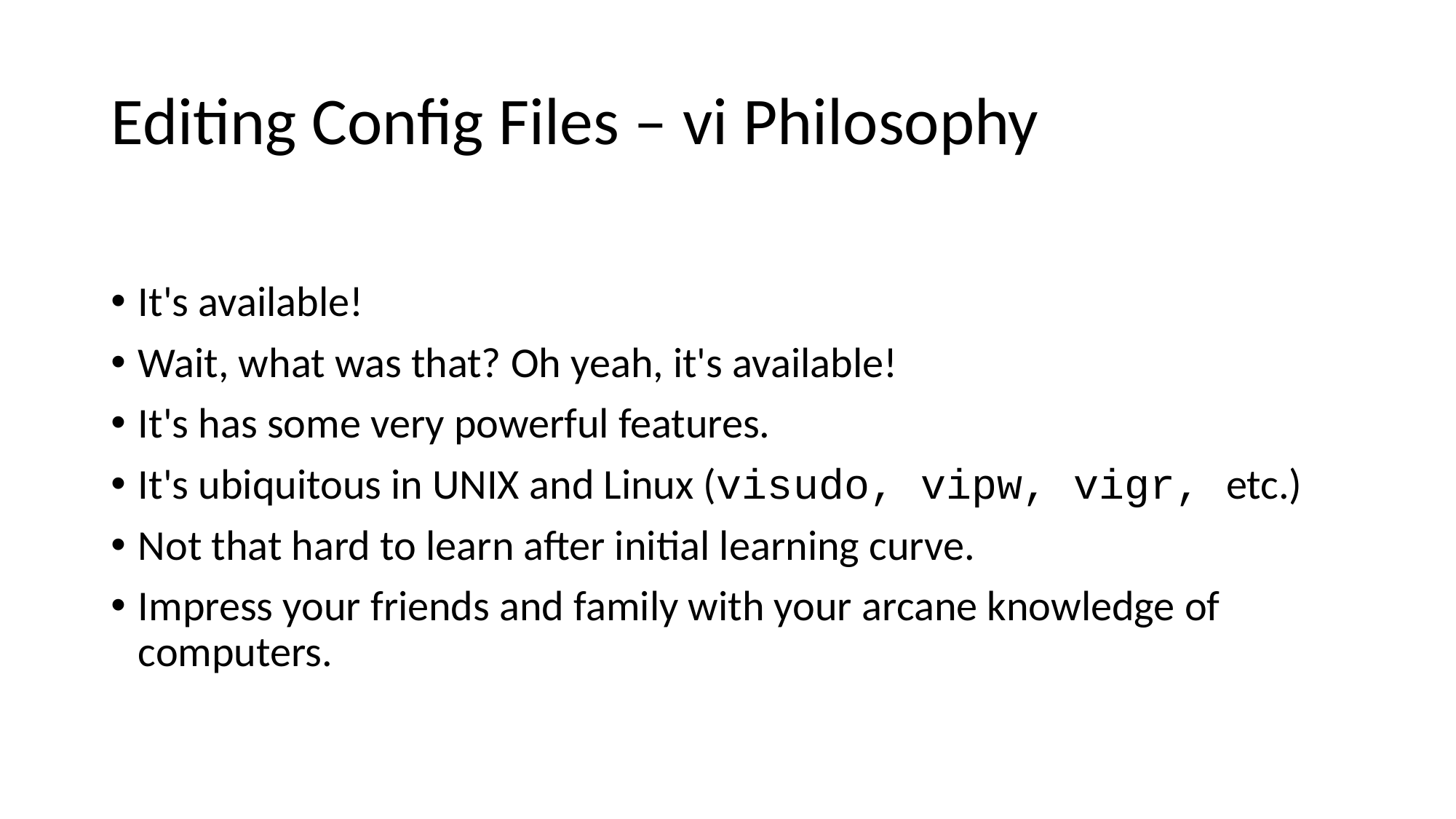

# Editing Config Files – vi Philosophy
It's available!
Wait, what was that? Oh yeah, it's available!
It's has some very powerful features.
It's ubiquitous in UNIX and Linux (visudo, vipw, vigr, etc.)
Not that hard to learn after initial learning curve.
Impress your friends and family with your arcane knowledge of computers.